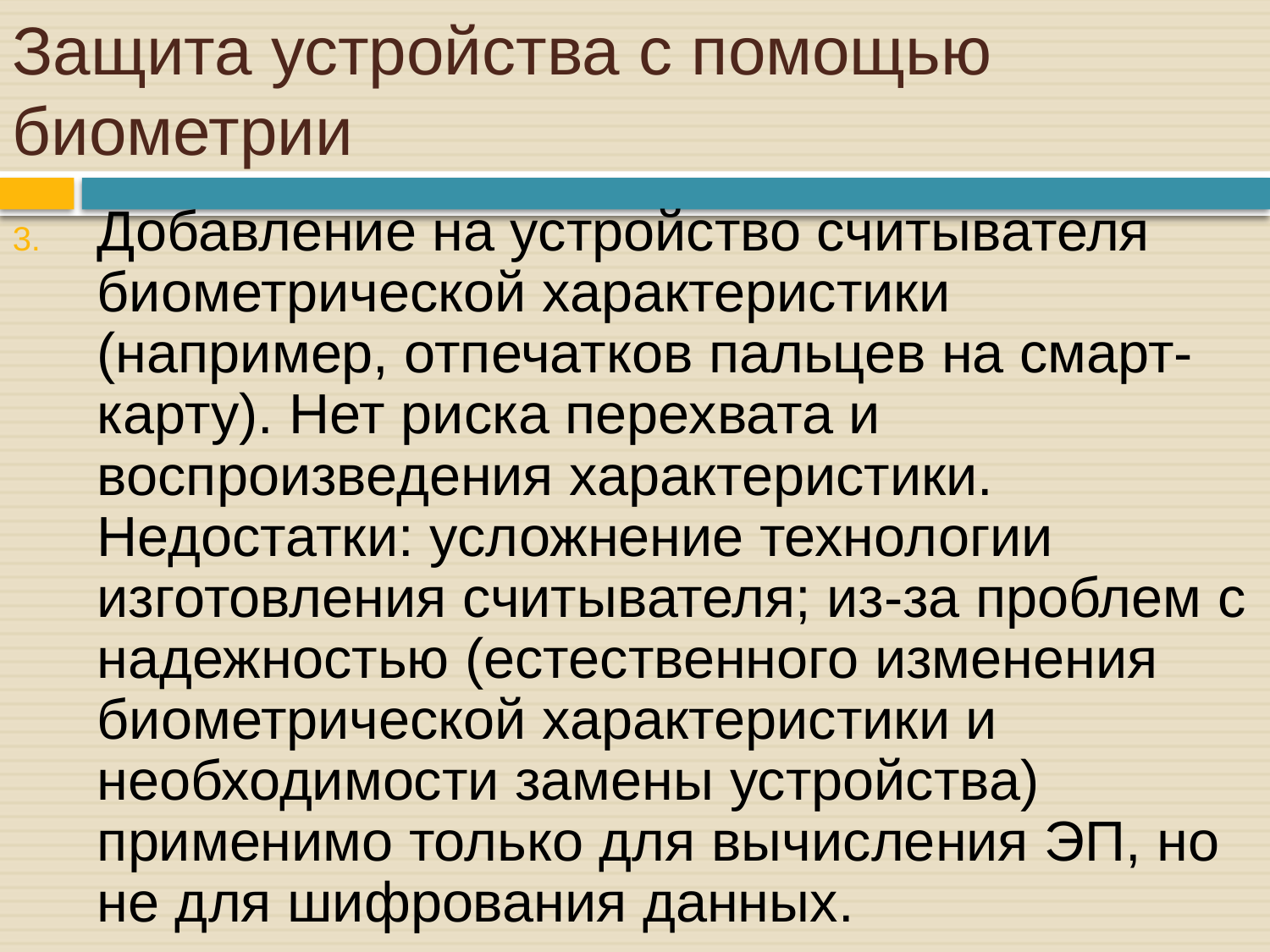

# Защита устройства с помощью биометрии
Добавление на устройство считывателя биометрической характеристики (например, отпечатков пальцев на смарт-карту). Нет риска перехвата и воспроизведения характеристики. Недостатки: усложнение технологии изготовления считывателя; из-за проблем с надежностью (естественного изменения биометрической характеристики и необходимости замены устройства) применимо только для вычисления ЭП, но не для шифрования данных.